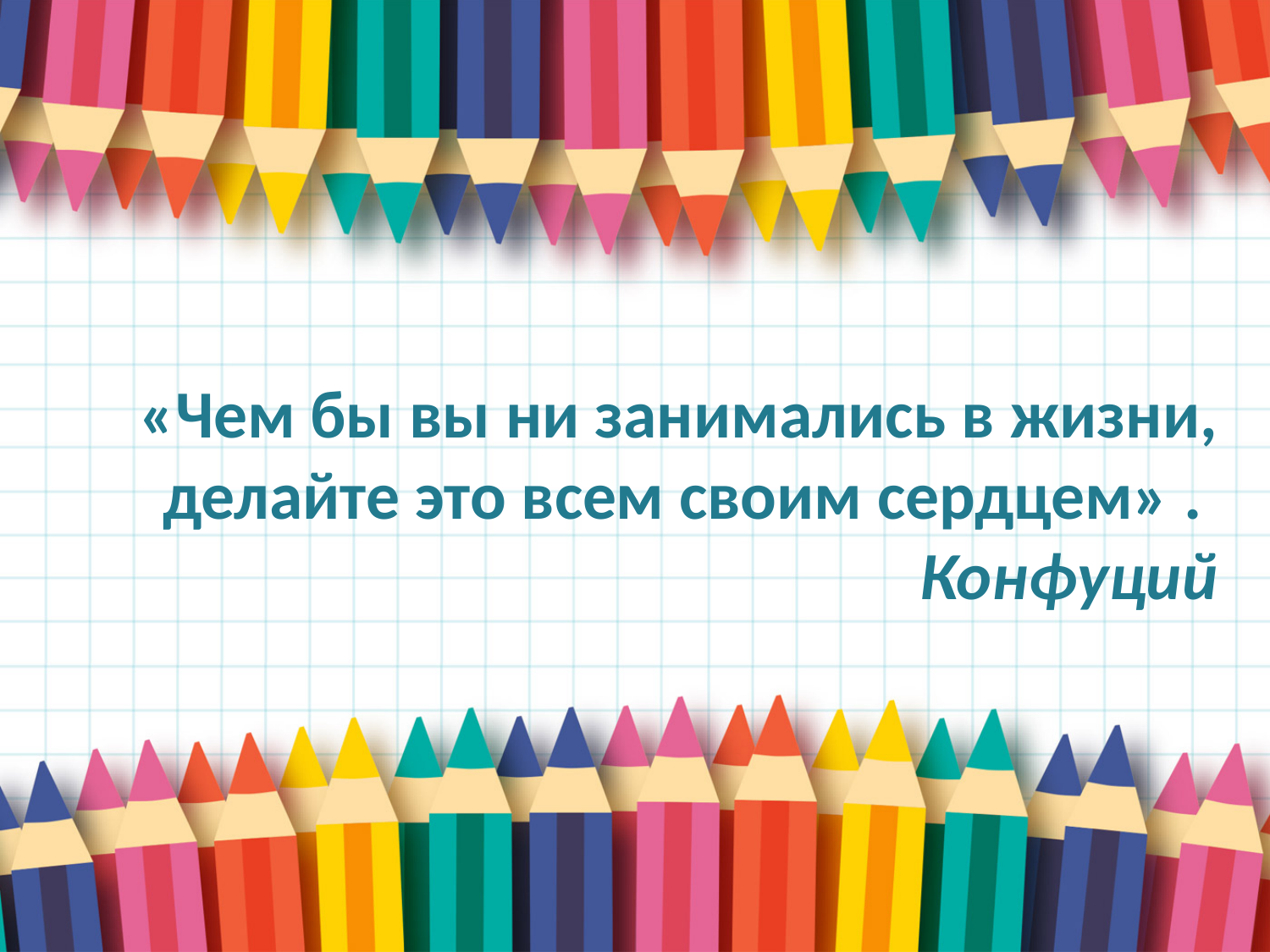

# «Чем бы вы ни занимались в жизни, делайте это всем своим сердцем» .  Конфуций